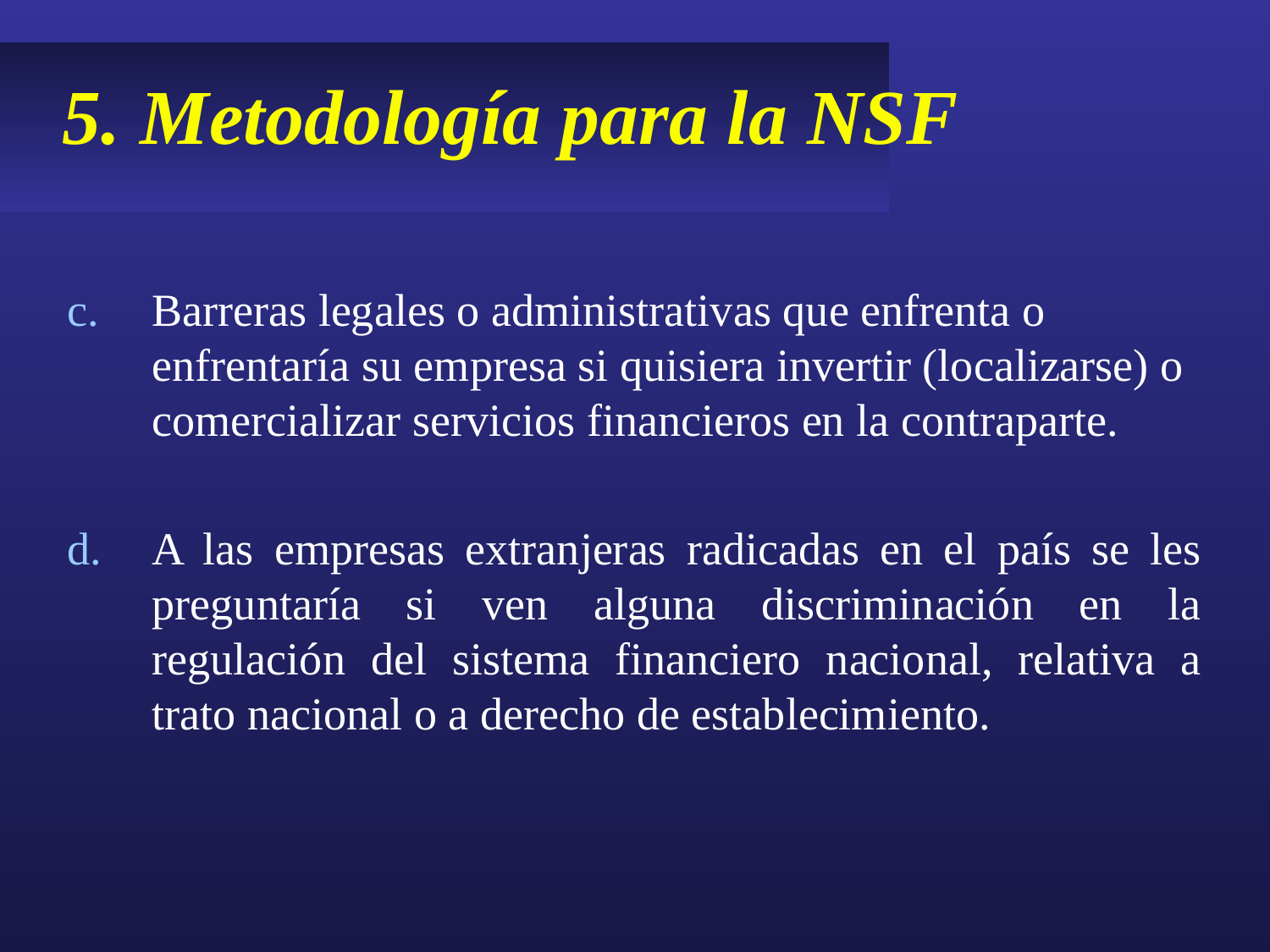

# 5. Metodología para la NSF

Barreras legales o administrativas que enfrenta o enfrentaría su empresa si quisiera invertir (localizarse) o comercializar servicios financieros en la contraparte.

A las empresas extranjeras radicadas en el país se les preguntaría si ven alguna discriminación en la regulación del sistema financiero nacional, relativa a trato nacional o a derecho de establecimiento.